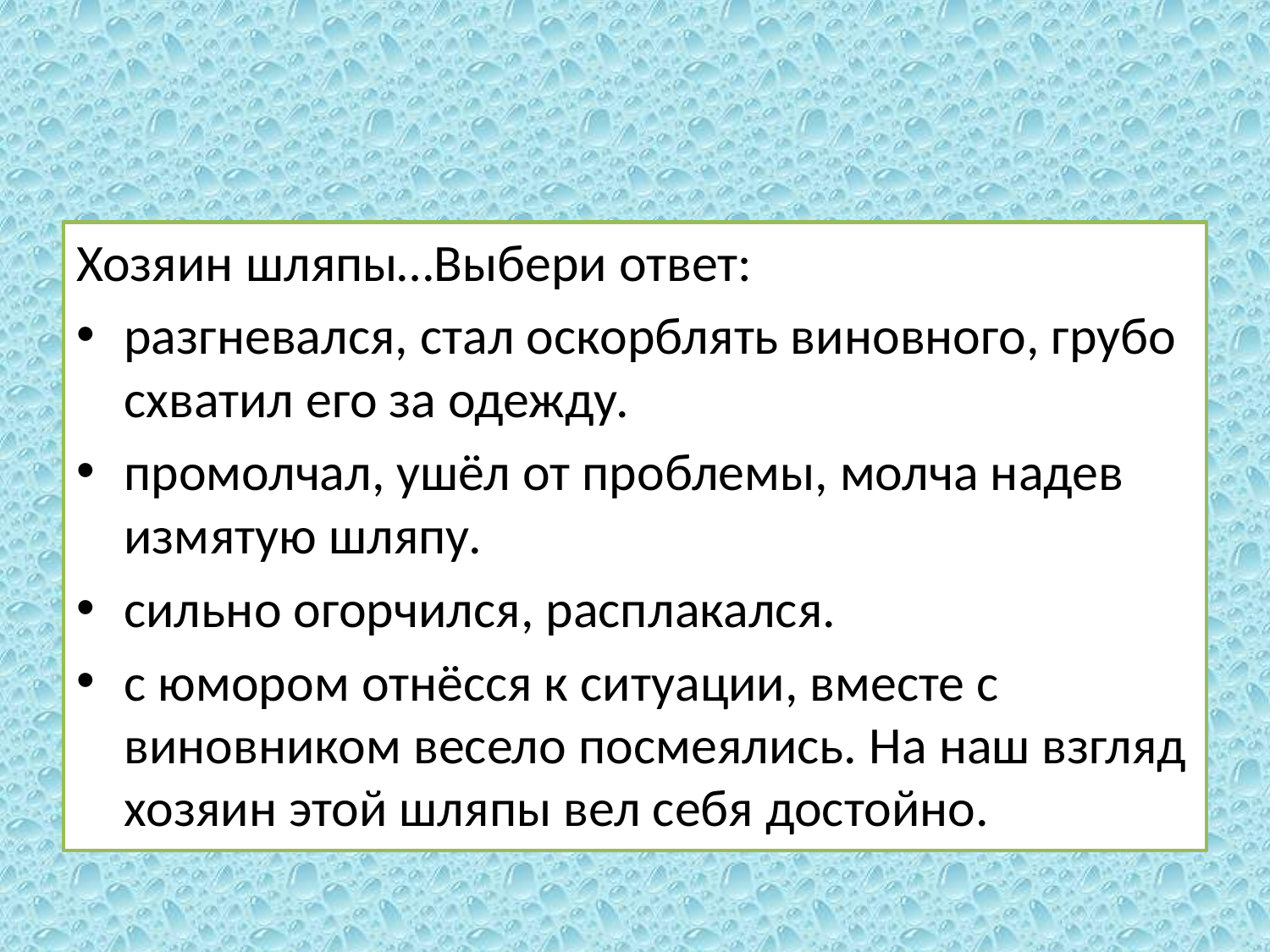

Хозяин шляпы…Выбери ответ:
разгневался, стал оскорблять виновного, грубо схватил его за одежду.
промолчал, ушёл от проблемы, молча надев измятую шляпу.
сильно огорчился, расплакался.
с юмором отнёсся к ситуации, вместе с виновником весело посмеялись. На наш взгляд хозяин этой шляпы вел себя достойно.